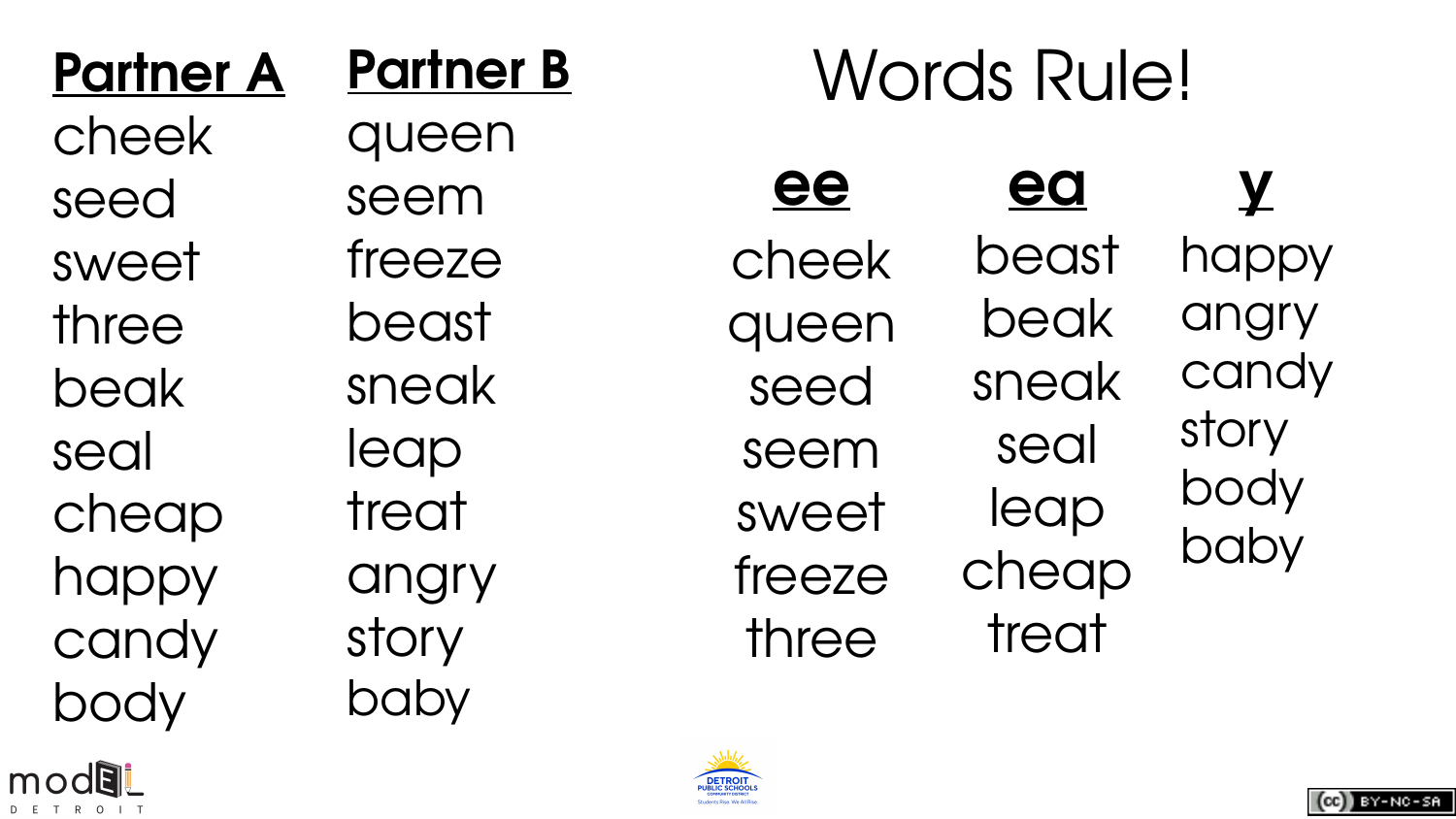

Partner B
queen
seem
freeze
beast
sneak
leap
treat
angry
story
baby
# Words Rule!
Partner A
cheek
seed
sweet
three
beak
seal
cheap
happy
candy
body

ea

y

ee

beast
beak
sneak
seal
leap
cheap
treat

happy
angry
candy
story
body
baby
cheek
queen
seed
seem
sweet
freeze
three